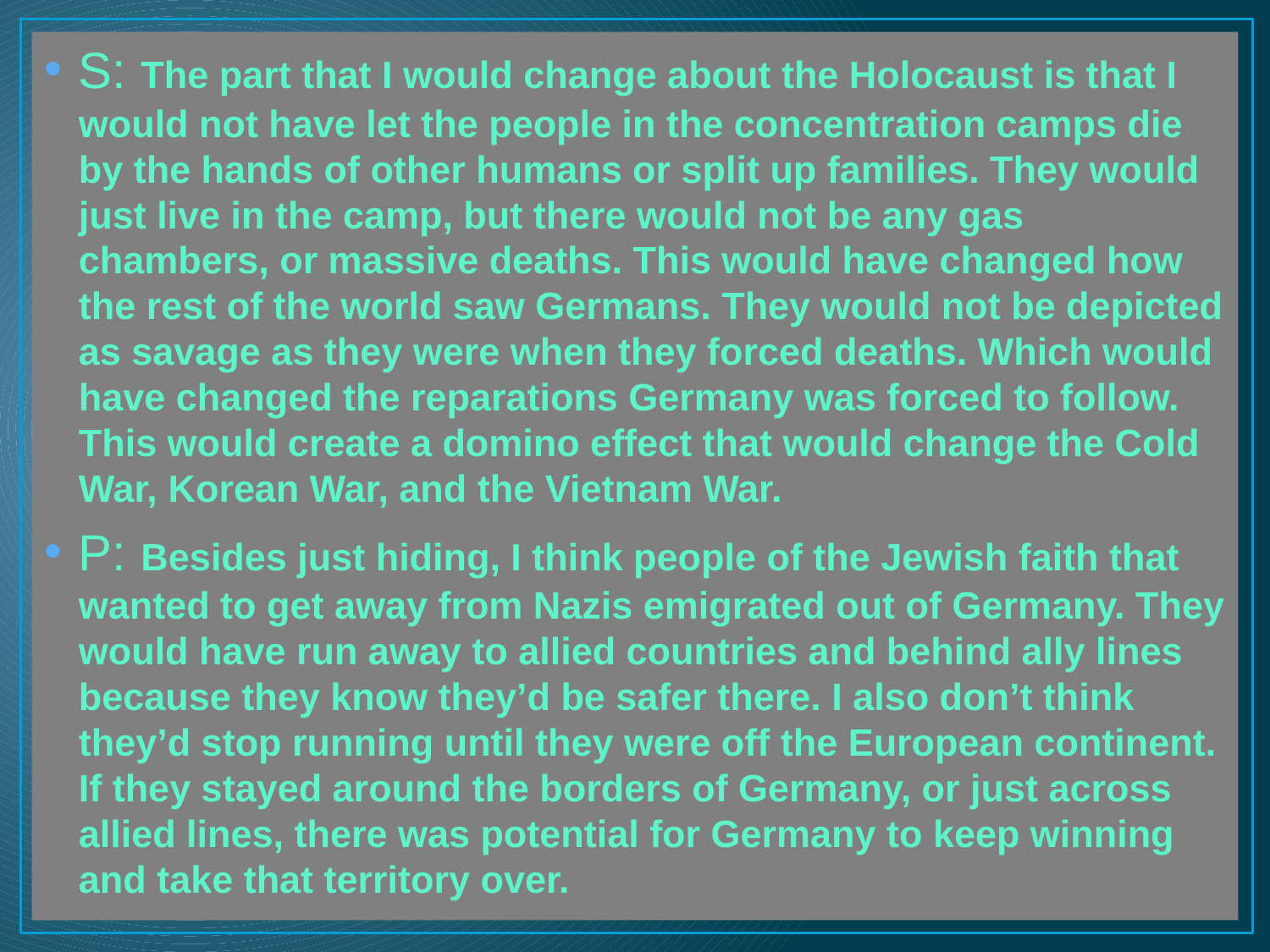

S: The part that I would change about the Holocaust is that I would not have let the people in the concentration camps die by the hands of other humans or split up families. They would just live in the camp, but there would not be any gas chambers, or massive deaths. This would have changed how the rest of the world saw Germans. They would not be depicted as savage as they were when they forced deaths. Which would have changed the reparations Germany was forced to follow. This would create a domino effect that would change the Cold War, Korean War, and the Vietnam War.
P: Besides just hiding, I think people of the Jewish faith that wanted to get away from Nazis emigrated out of Germany. They would have run away to allied countries and behind ally lines because they know they’d be safer there. I also don’t think they’d stop running until they were off the European continent. If they stayed around the borders of Germany, or just across allied lines, there was potential for Germany to keep winning and take that territory over.